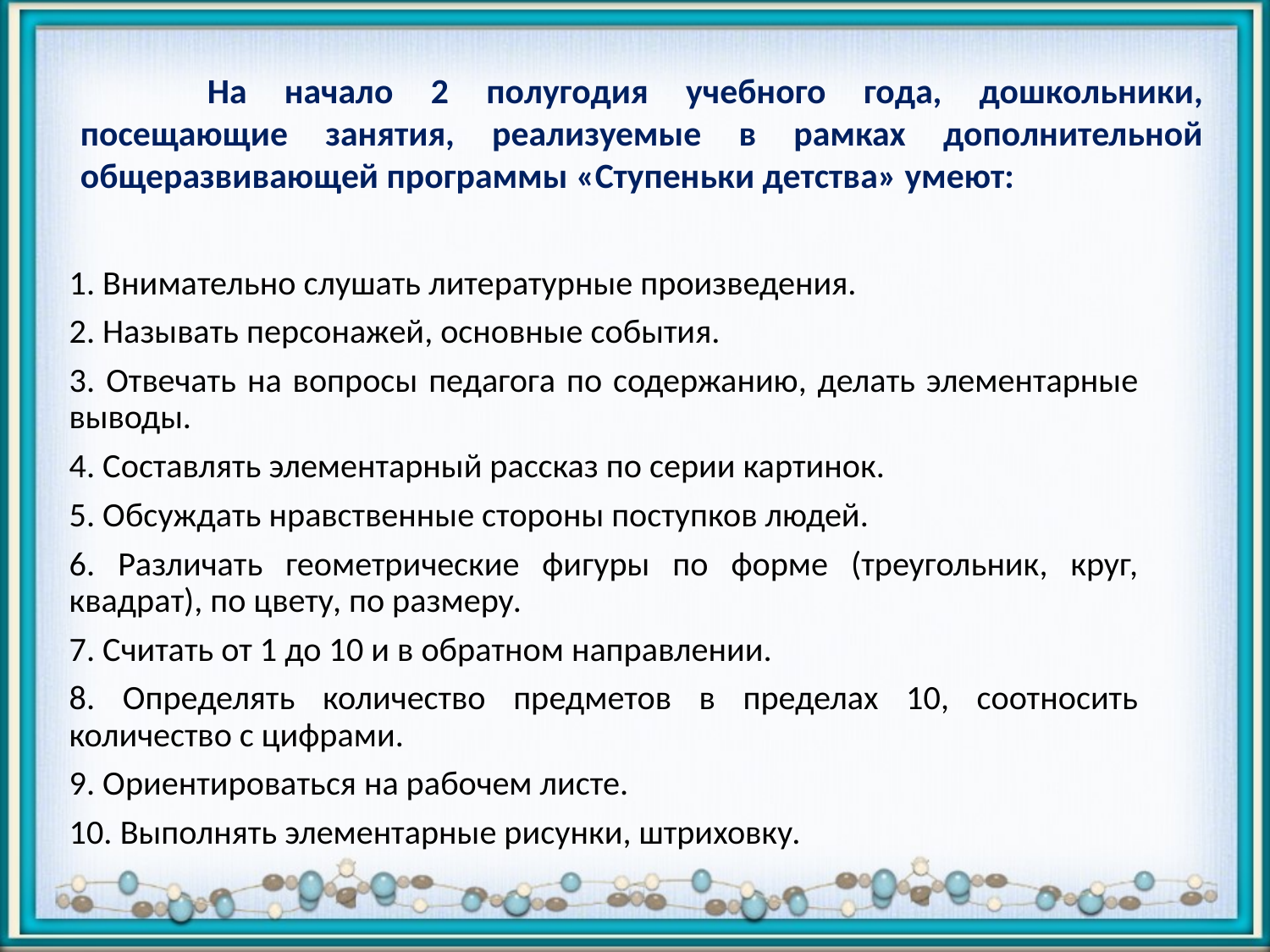

На начало 2 полугодия учебного года, дошкольники, посещающие занятия, реализуемые в рамках дополнительной общеразвивающей программы «Ступеньки детства» умеют:

1. Внимательно слушать литературные произведения.
2. Называть персонажей, основные события.
3. Отвечать на вопросы педагога по содержанию, делать элементарные выводы.
4. Составлять элементарный рассказ по серии картинок.
5. Обсуждать нравственные стороны поступков людей.
6. Различать геометрические фигуры по форме (треугольник, круг, квадрат), по цвету, по размеру.
7. Считать от 1 до 10 и в обратном направлении.
8. Определять количество предметов в пределах 10, соотносить количество с цифрами.
9. Ориентироваться на рабочем листе.
10. Выполнять элементарные рисунки, штриховку.